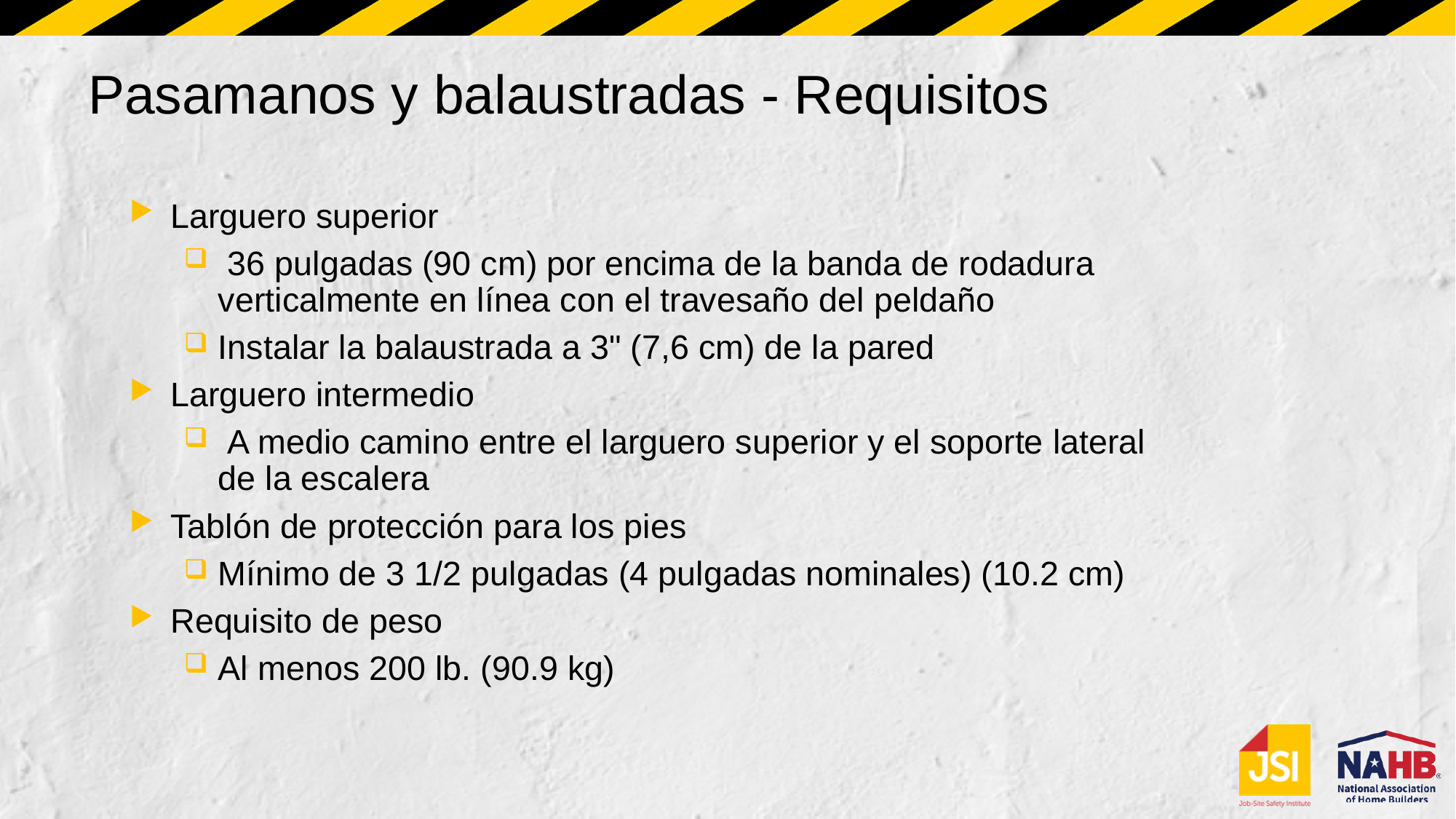

# Pasamanos y balaustradas - Requisitos
Larguero superior
 36 pulgadas (90 cm) por encima de la banda de rodadura verticalmente en línea con el travesaño del peldaño
Instalar la balaustrada a 3" (7,6 cm) de la pared
Larguero intermedio
 A medio camino entre el larguero superior y el soporte lateral de la escalera
Tablón de protección para los pies
Mínimo de 3 1/2 pulgadas (4 pulgadas nominales) (10.2 cm)
Requisito de peso
Al menos 200 lb. (90.9 kg)